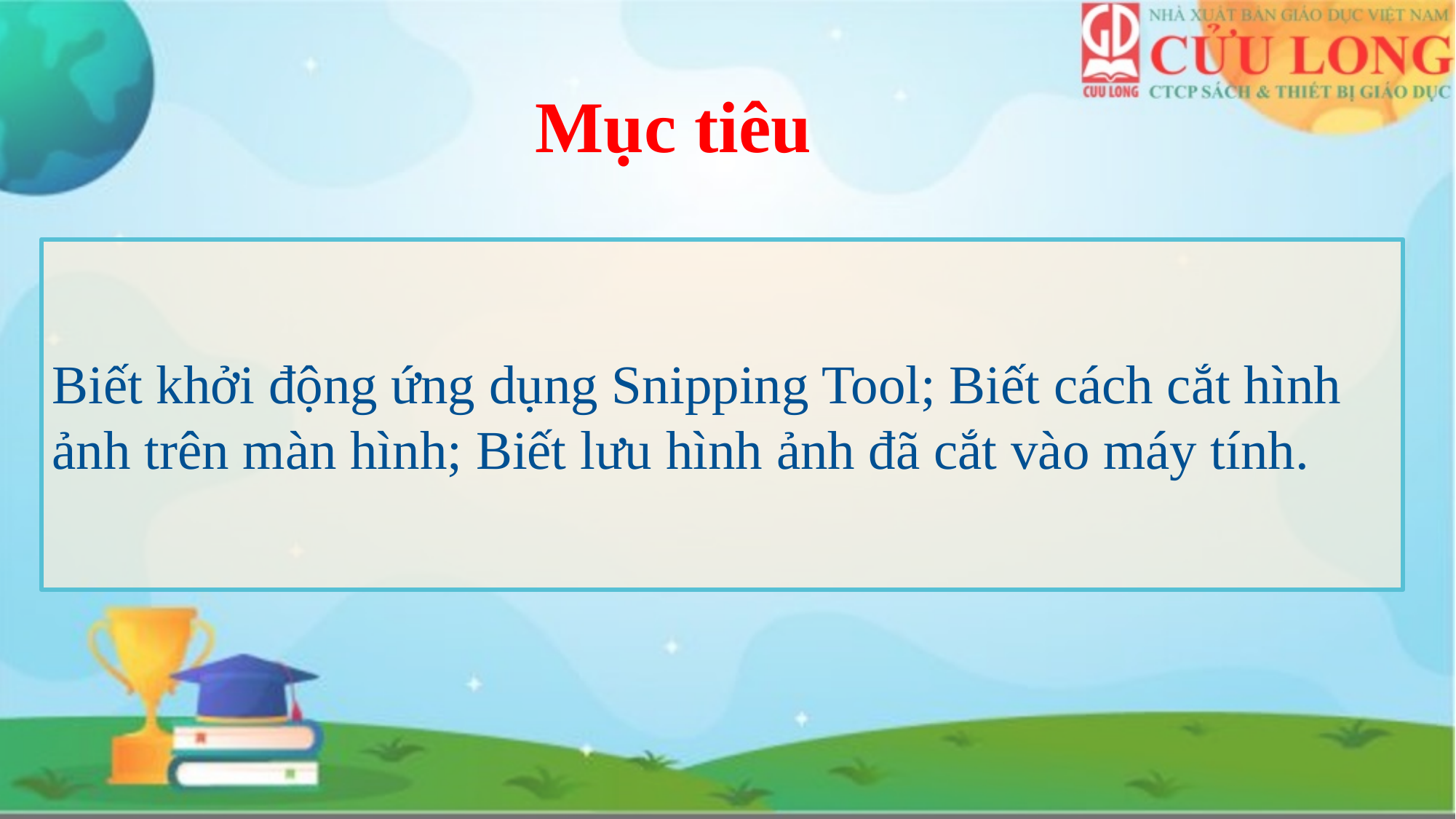

# Mục tiêu
Biết khởi động ứng dụng Snipping Tool; Biết cách cắt hình ảnh trên màn hình; Biết lưu hình ảnh đã cắt vào máy tính.